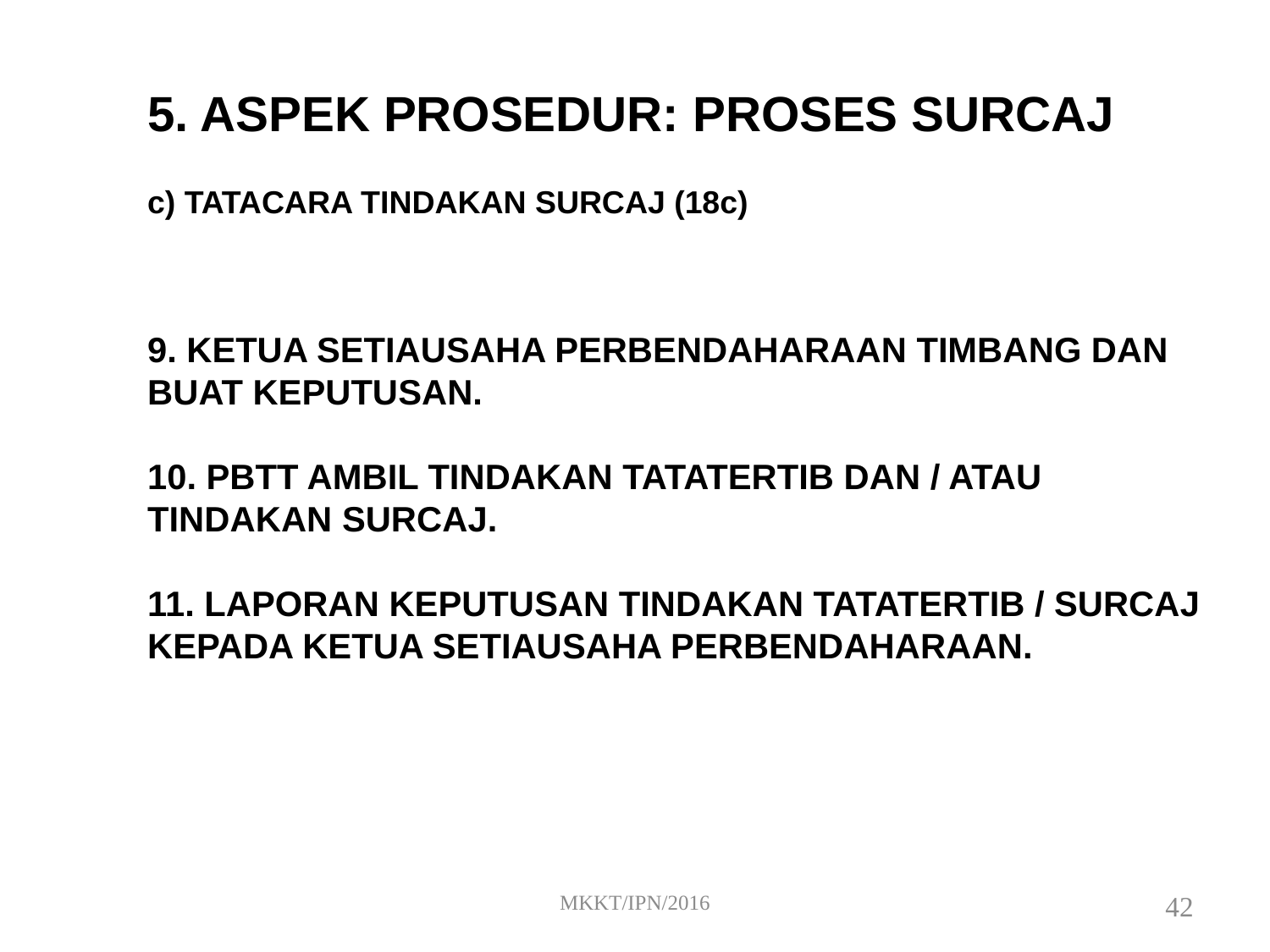

5. ASPEK PROSEDUR: PROSES SURCAJ
c) TATACARA TINDAKAN SURCAJ (18c)
9. KETUA SETIAUSAHA PERBENDAHARAAN TIMBANG DAN BUAT KEPUTUSAN.

10. PBTT AMBIL TINDAKAN TATATERTIB DAN / ATAU TINDAKAN SURCAJ.

11. LAPORAN KEPUTUSAN TINDAKAN TATATERTIB / SURCAJ KEPADA KETUA SETIAUSAHA PERBENDAHARAAN.
MKKT/IPN/2016
42